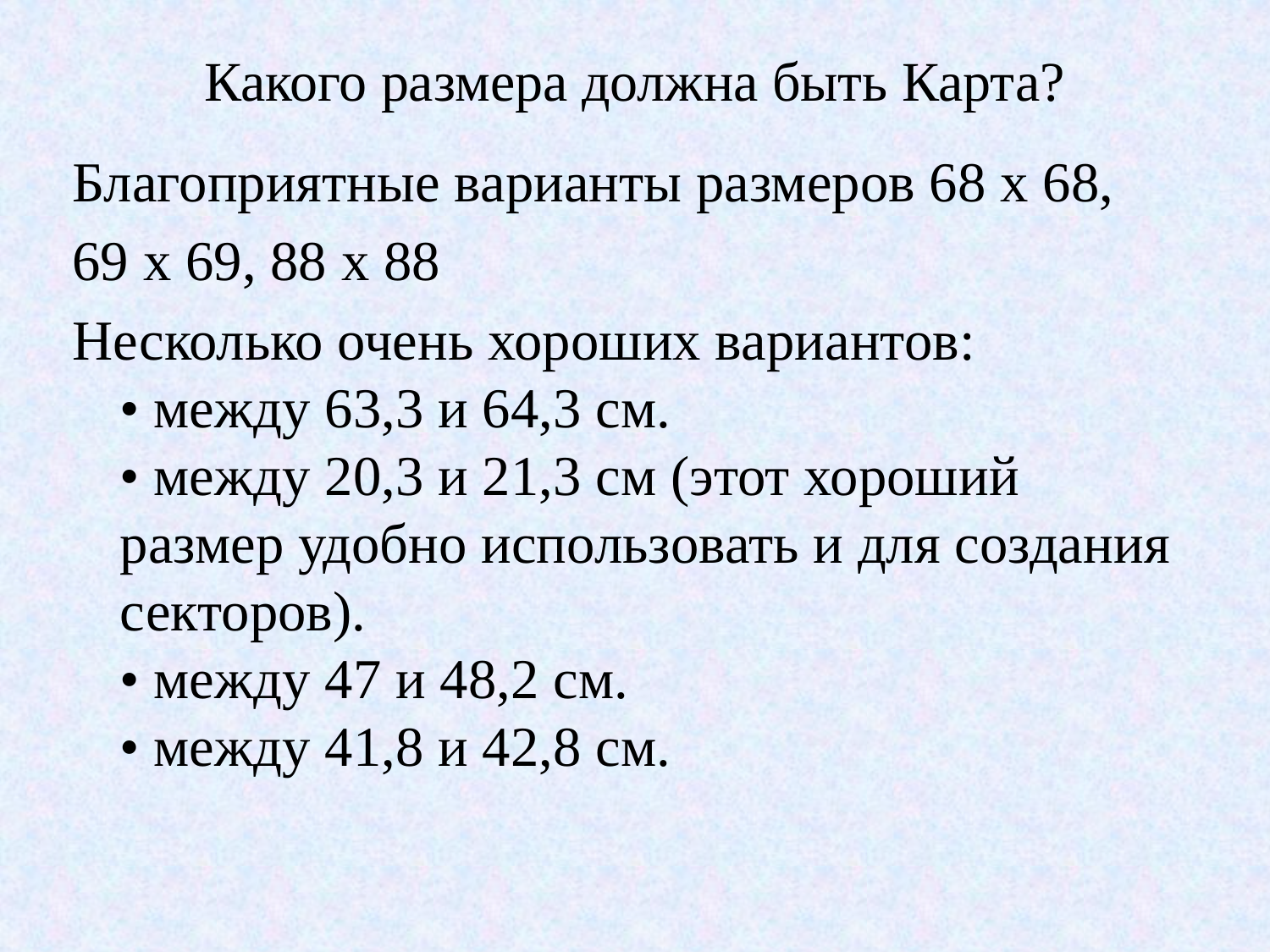

# Какого размера должна быть Карта?
Благоприятные варианты размеров 68 x 68,
69 x 69, 88 x 88
Несколько очень хороших вариантов: 
• между 63,3 и 64,3 см.
• между 20,3 и 21,3 см (этот хороший размер удобно использовать и для создания секторов).
• между 47 и 48,2 см.
• между 41,8 и 42,8 см.